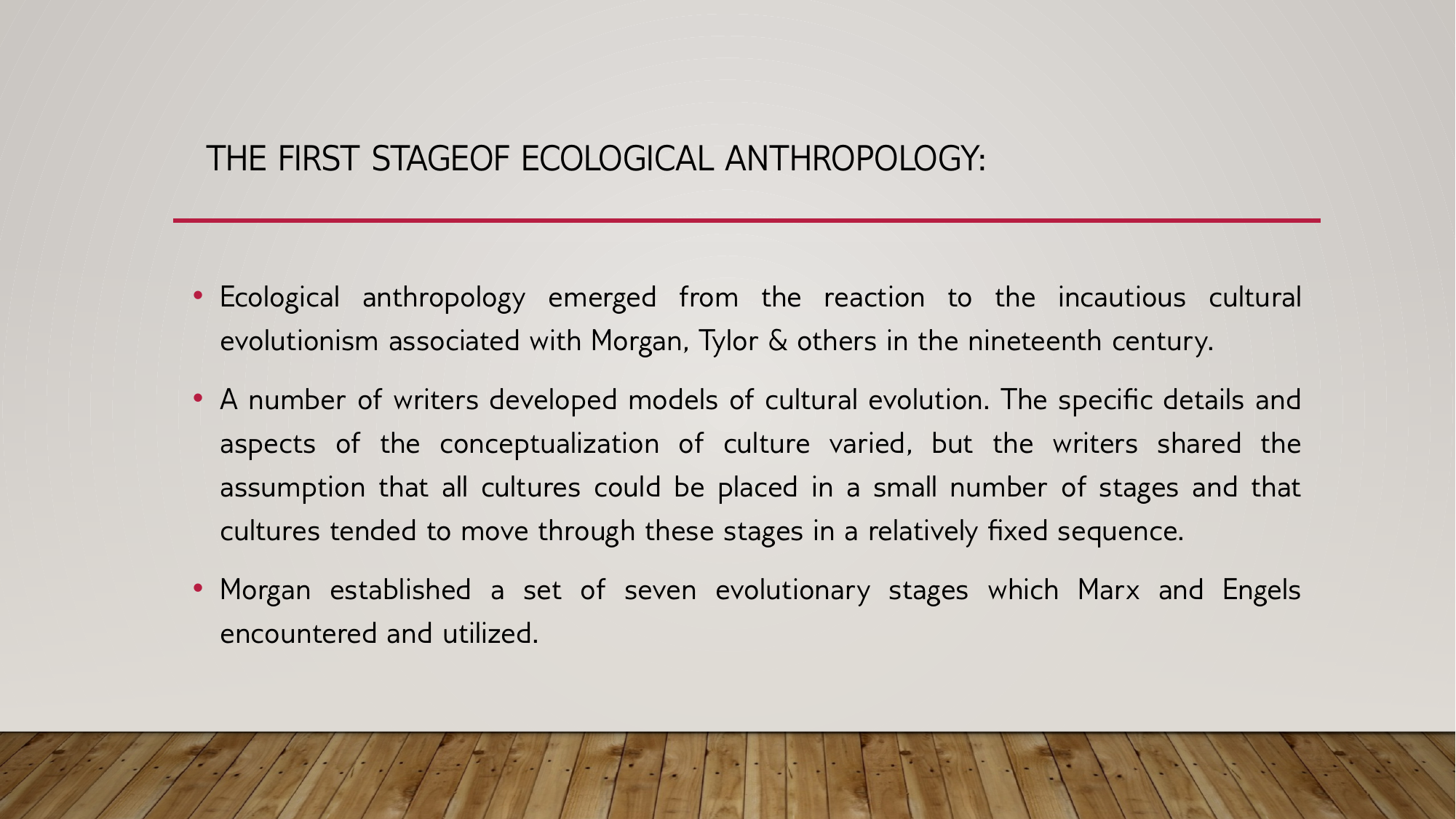

# THE FIRST STAGEOF ECOLOGICAL ANTHROPOLOGY:
Ecological anthropology emerged from the reaction to the incautious cultural evolutionism associated with Morgan, Tylor & others in the nineteenth century.
A number of writers developed models of cultural evolution. The specific details and aspects of the conceptualization of culture varied, but the writers shared the assumption that all cultures could be placed in a small number of stages and that cultures tended to move through these stages in a relatively fixed sequence.
Morgan established a set of seven evolutionary stages which Marx and Engels encountered and utilized.